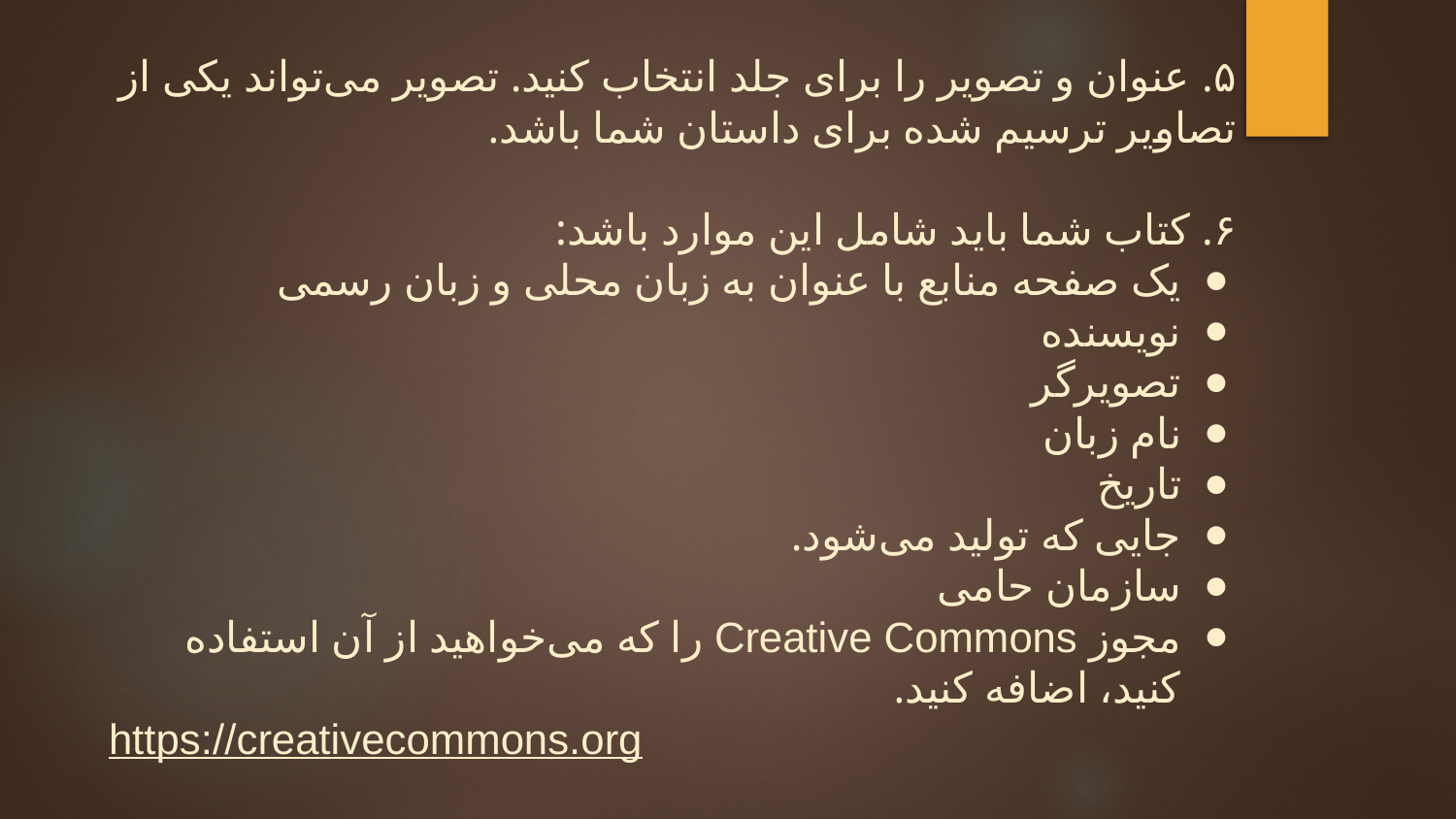

۵. عنوان و تصویر را برای جلد انتخاب کنید. تصویر می‌تواند یکی از تصاویر ترسیم شده برای داستان شما باشد.

۶. کتاب شما باید شامل این موارد باشد:
یک صفحه منابع با عنوان به زبان محلی و زبان رسمی
نویسنده
تصویرگر
نام زبان
تاریخ
جایی که تولید می‌شود.
سازمان حامی
مجوز Creative Commons را که می‌خواهید از آن استفاده کنید، اضافه کنید.
https://creativecommons.org
۷